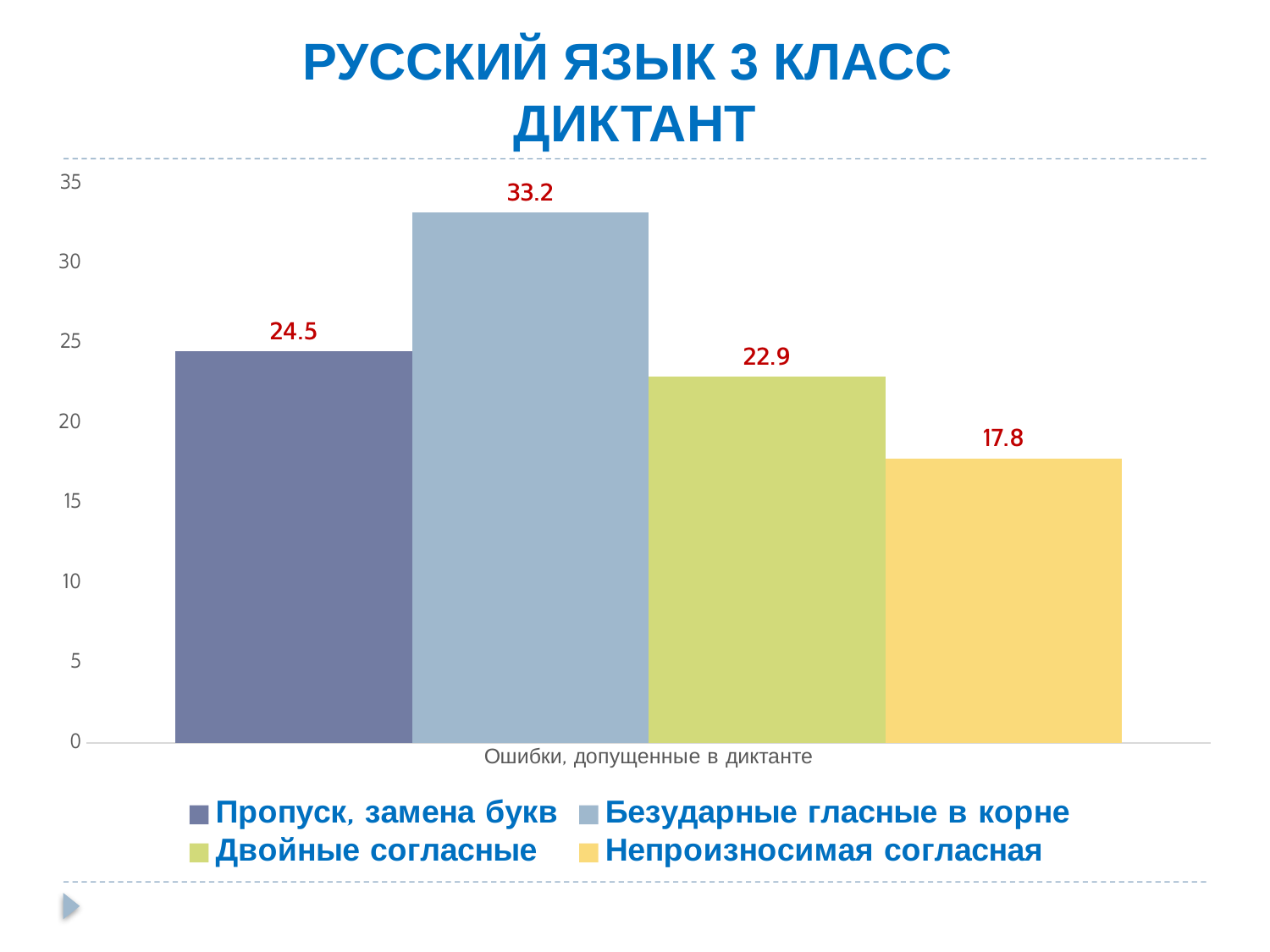

# РУССКИЙ ЯЗЫК 3 КЛАСС ДИКТАНТ

### Chart

| Category | Пропуск, замена букв | Безударные гласные в корне  | Двойные согласные | Непроизносимая согласная |
|---|---|---|---|---|
| Ошибки, допущенные в диктанте | 24.5 | 33.2 | 22.9 | 17.8 |